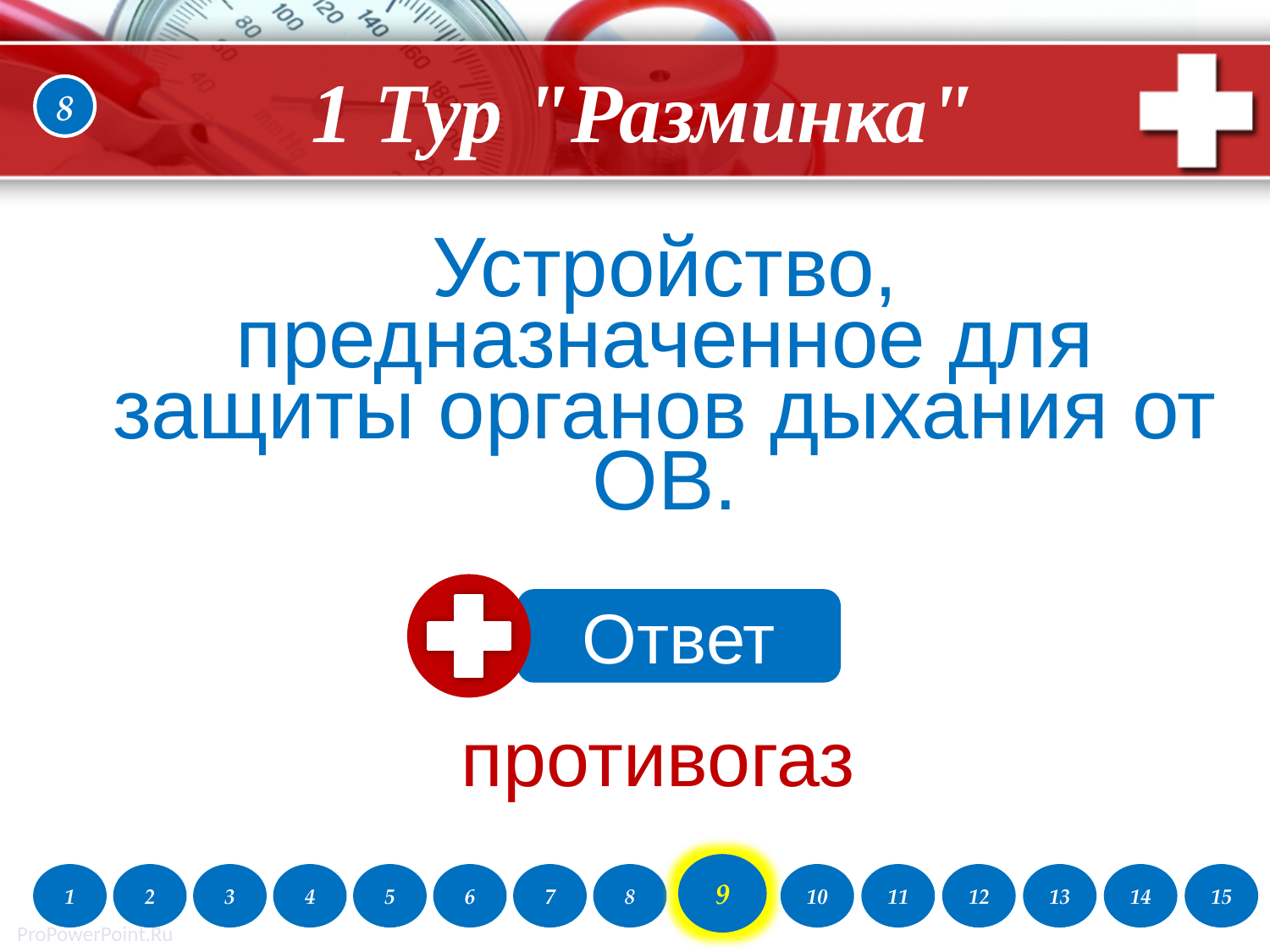

1 Тур "Разминка"
8
Устройство, предназначенное для защиты органов дыхания от ОВ.

Ответ
противогаз
9
1
2
3
4
5
6
7
8
10
11
12
13
14
15